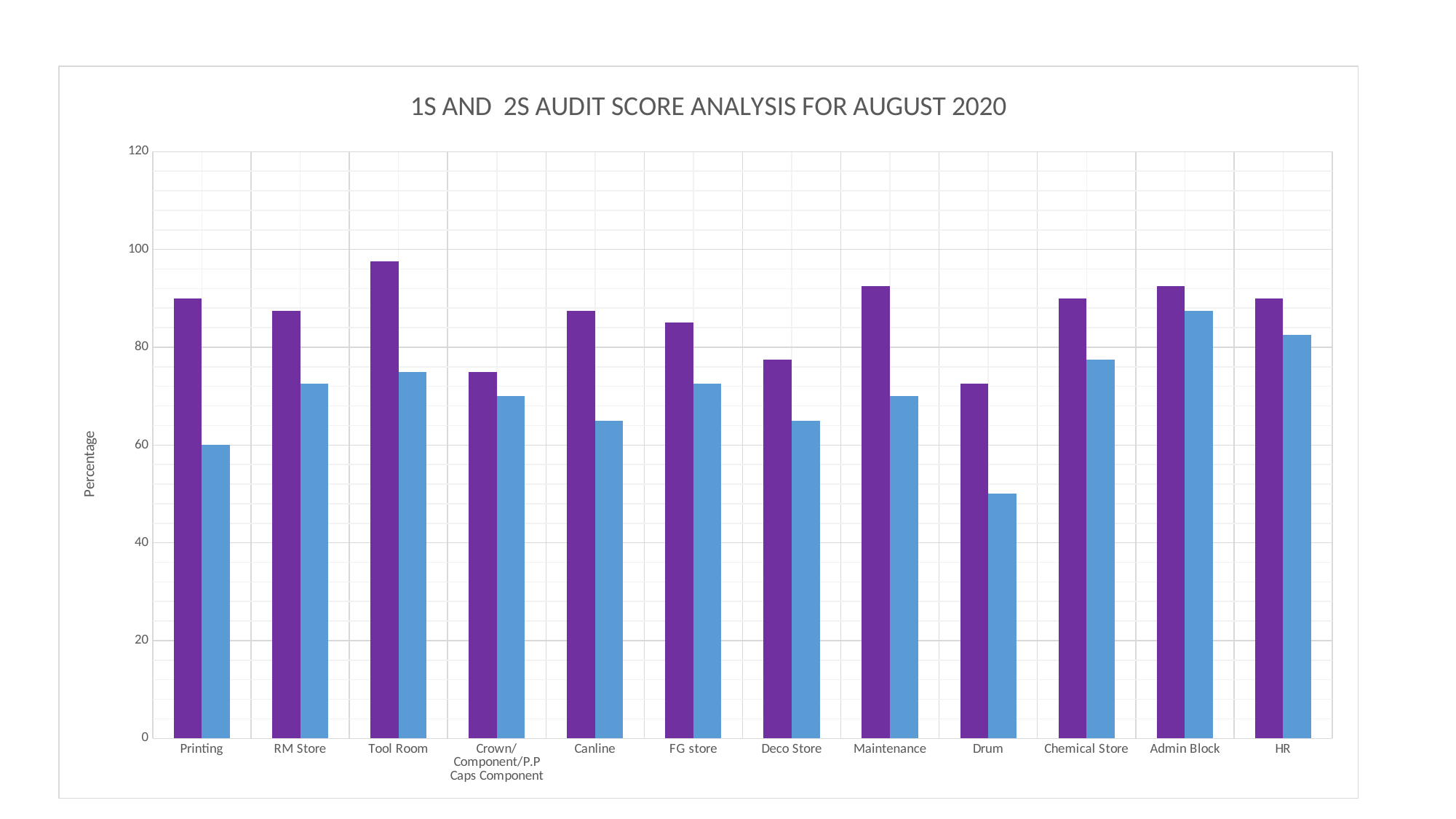

### Chart: 1S AND  2S AUDIT SCORE ANALYSIS FOR AUGUST 2020

| Category | August | July |
|---|---|---|
| Printing | 90.0 | 60.0 |
| RM Store | 87.5 | 72.5 |
| Tool Room | 97.5 | 75.0 |
| Crown/Component/P.P Caps Component | 75.0 | 70.0 |
| Canline | 87.5 | 65.0 |
| FG store | 85.0 | 72.5 |
| Deco Store | 77.5 | 65.0 |
| Maintenance | 92.5 | 70.0 |
| Drum | 72.5 | 50.0 |
| Chemical Store | 90.0 | 77.5 |
| Admin Block | 92.5 | 87.5 |
| HR | 90.0 | 82.5 |